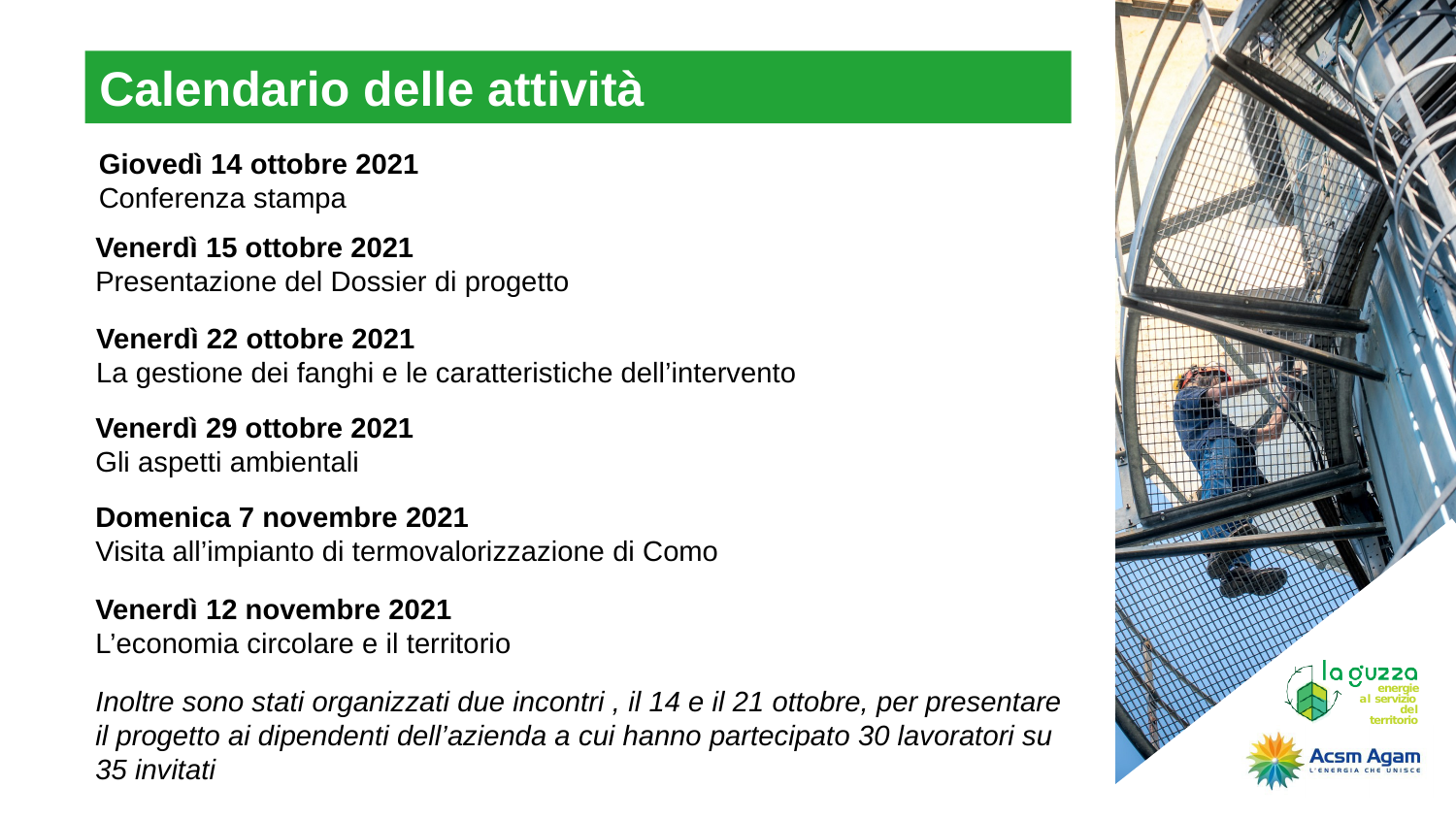

Calendario delle attività
Giovedì 14 ottobre 2021
Conferenza stampa
Venerdì 15 ottobre 2021
Presentazione del Dossier di progetto
Venerdì 22 ottobre 2021
La gestione dei fanghi e le caratteristiche dell’intervento
Venerdì 29 ottobre 2021
Gli aspetti ambientali
Domenica 7 novembre 2021
Visita all’impianto di termovalorizzazione di Como
Venerdì 12 novembre 2021
L’economia circolare e il territorio
Inoltre sono stati organizzati due incontri , il 14 e il 21 ottobre, per presentare il progetto ai dipendenti dell’azienda a cui hanno partecipato 30 lavoratori su 35 invitati
energie  al servizio  del territorio